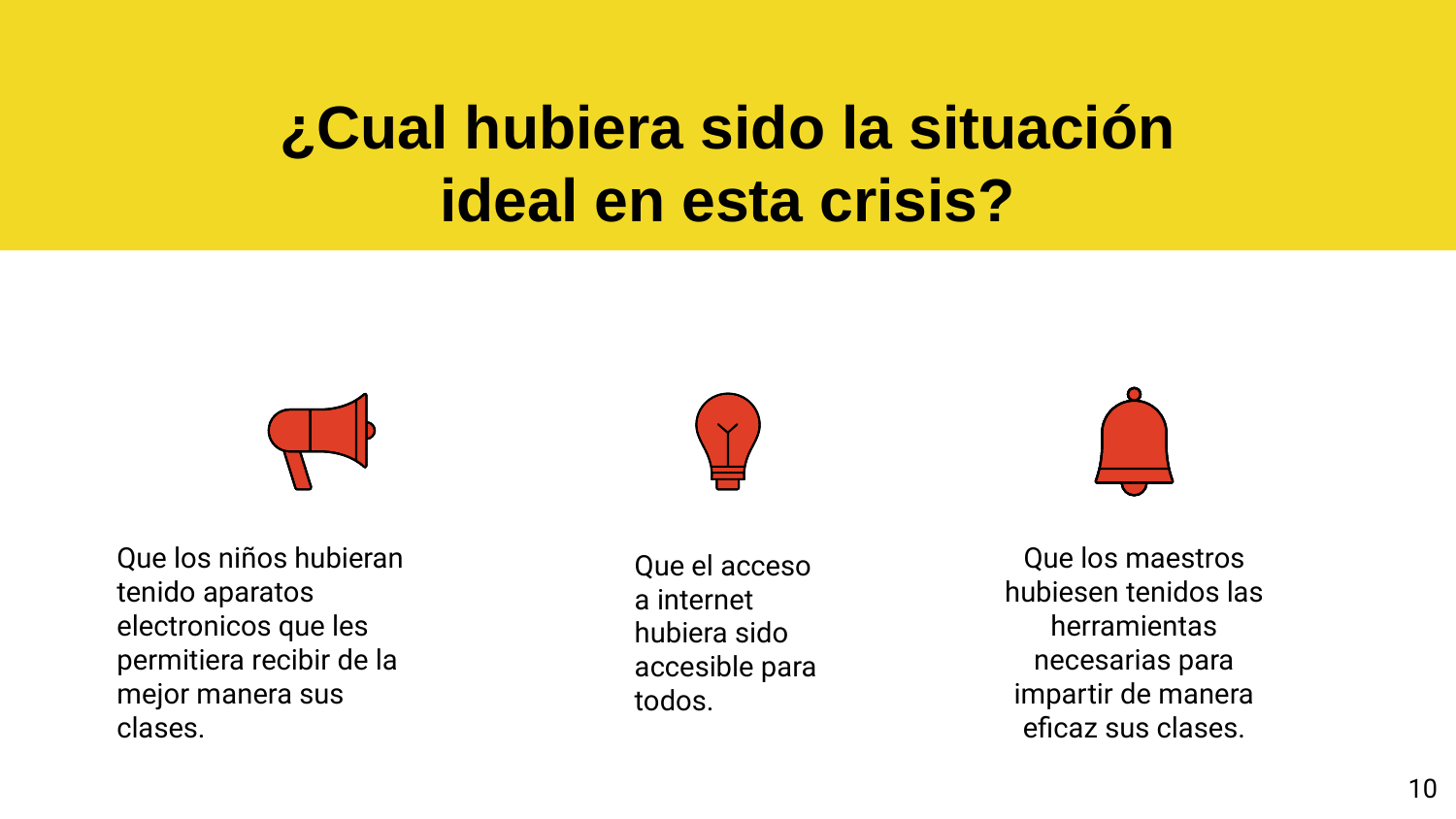

¿Cual hubiera sido la situación ideal en esta crisis?

Que los maestros hubiesen tenidos las herramientas necesarias para impartir de manera eficaz sus clases.
Que los niños hubieran tenido aparatos electronicos que les permitiera recibir de la mejor manera sus clases.
Que el acceso a internet hubiera sido accesible para todos.
10